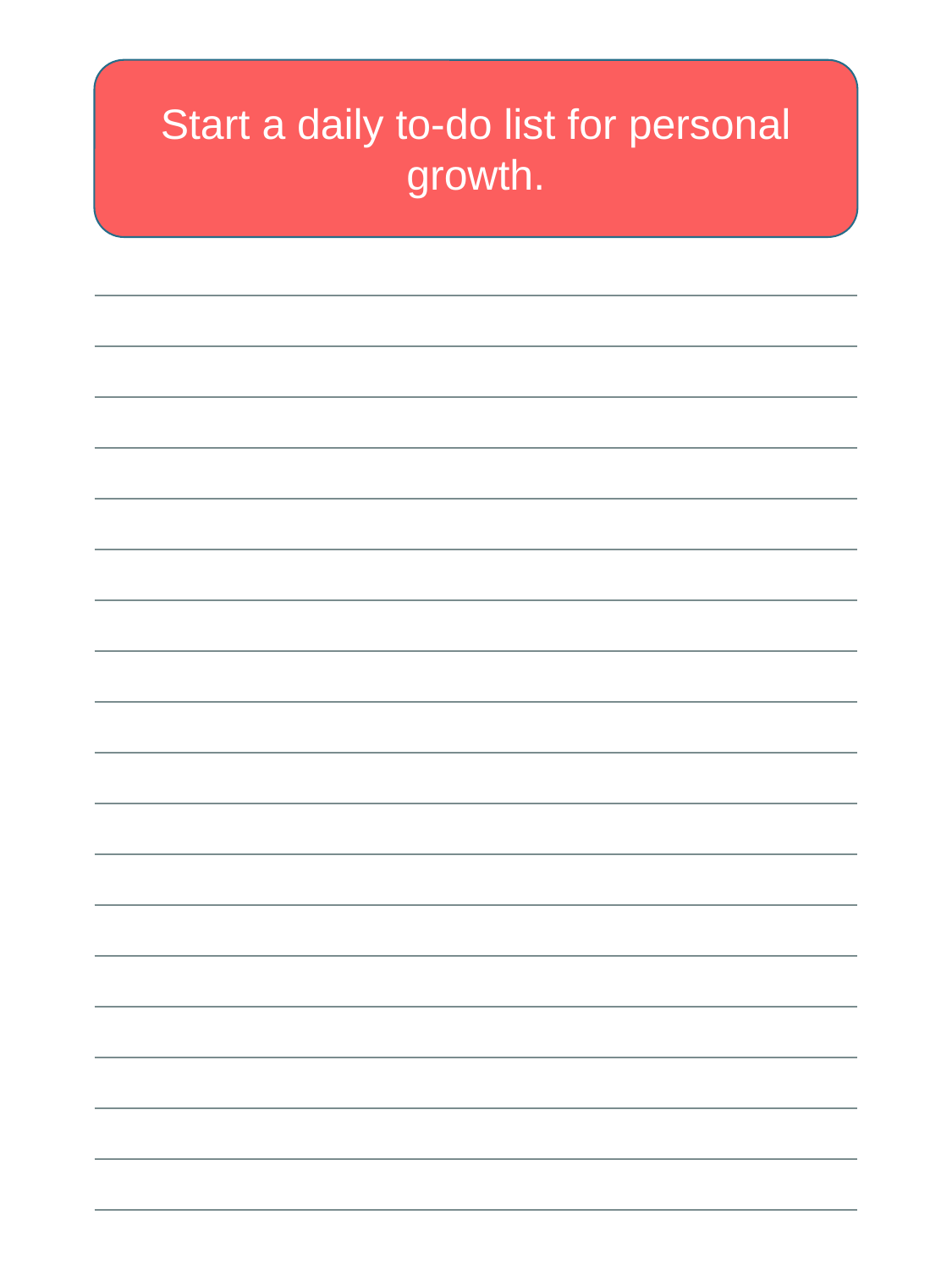

Start a daily to-do list for personal growth.
|  |
| --- |
|  |
|  |
|  |
|  |
|  |
|  |
|  |
|  |
|  |
|  |
|  |
|  |
|  |
|  |
|  |
|  |
|  |